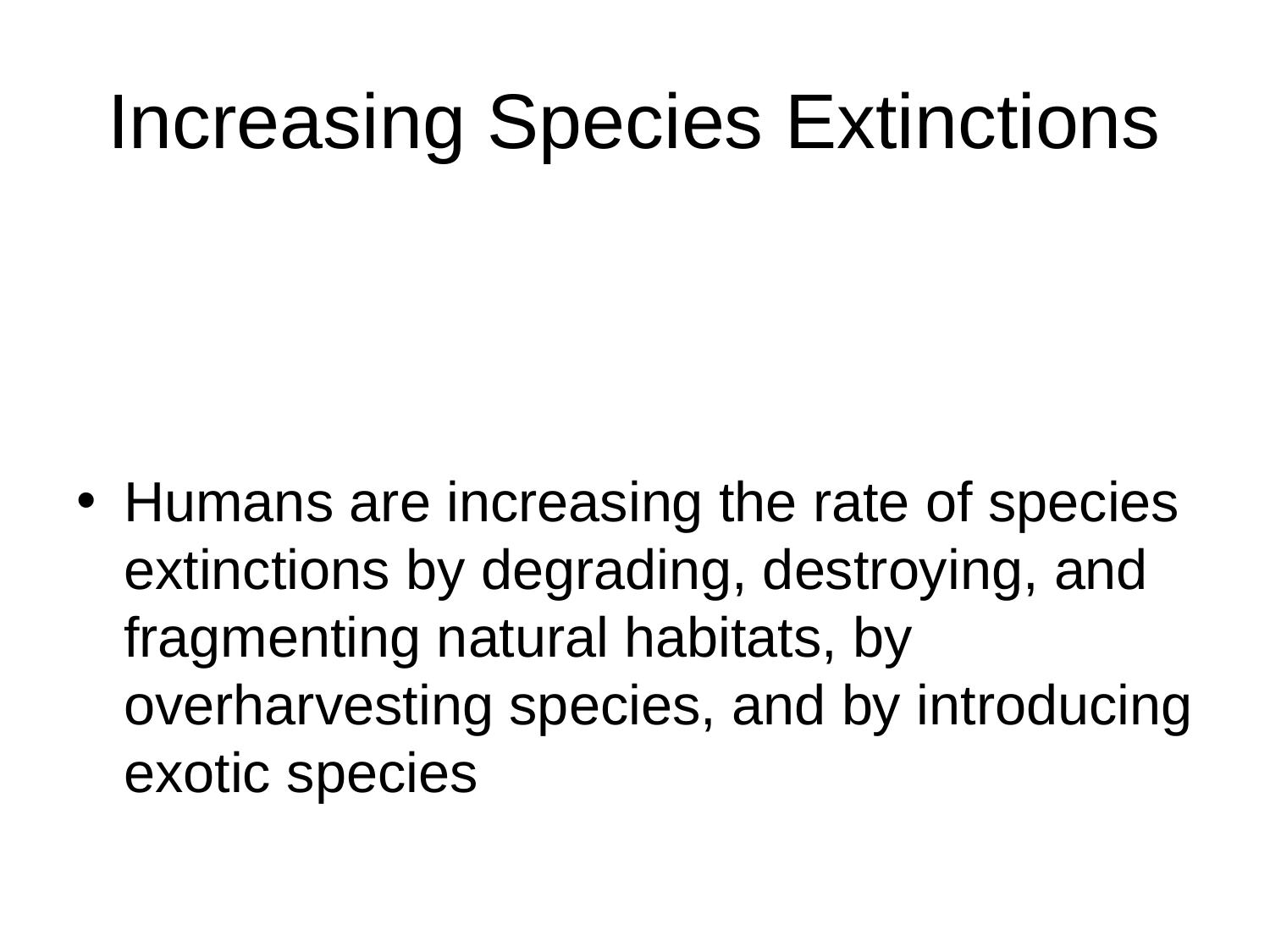

# Increasing Species Extinctions

Humans are increasing the rate of species extinctions by degrading, destroying, and fragmenting natural habitats, by overharvesting species, and by introducing exotic species